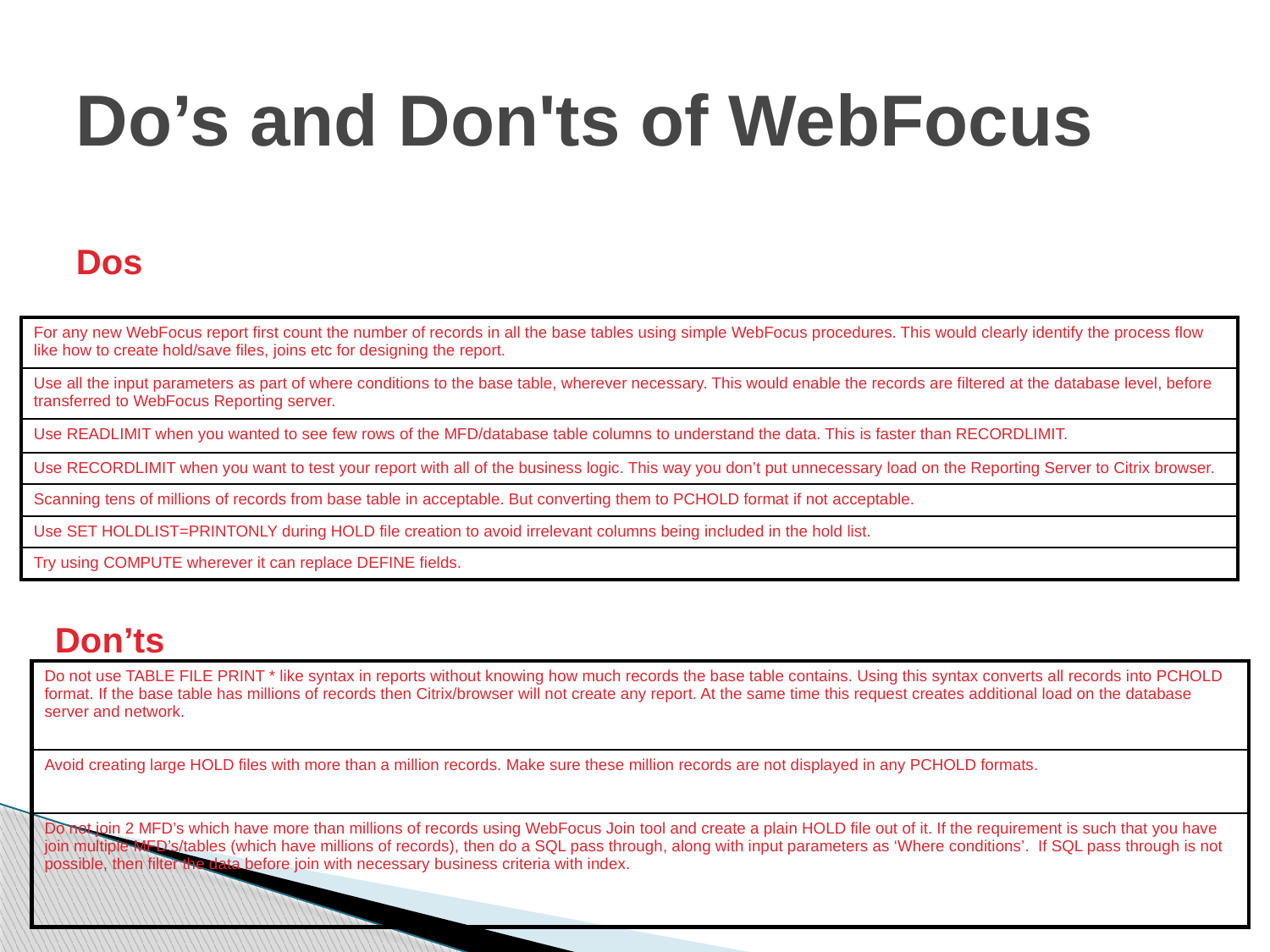

# Do’s and Don'ts of WebFocus
Dos
| For any new WebFocus report first count the number of records in all the base tables using simple WebFocus procedures. This would clearly identify the process flow like how to create hold/save files, joins etc for designing the report. |
| --- |
| Use all the input parameters as part of where conditions to the base table, wherever necessary. This would enable the records are filtered at the database level, before transferred to WebFocus Reporting server. |
| Use READLIMIT when you wanted to see few rows of the MFD/database table columns to understand the data. This is faster than RECORDLIMIT. |
| Use RECORDLIMIT when you want to test your report with all of the business logic. This way you don’t put unnecessary load on the Reporting Server to Citrix browser. |
| Scanning tens of millions of records from base table in acceptable. But converting them to PCHOLD format if not acceptable. |
| Use SET HOLDLIST=PRINTONLY during HOLD file creation to avoid irrelevant columns being included in the hold list. |
| Try using COMPUTE wherever it can replace DEFINE fields. |
Don’ts
| Do not use TABLE FILE PRINT \* like syntax in reports without knowing how much records the base table contains. Using this syntax converts all records into PCHOLD format. If the base table has millions of records then Citrix/browser will not create any report. At the same time this request creates additional load on the database server and network. |
| --- |
| Avoid creating large HOLD files with more than a million records. Make sure these million records are not displayed in any PCHOLD formats. |
| Do not join 2 MFD’s which have more than millions of records using WebFocus Join tool and create a plain HOLD file out of it. If the requirement is such that you have join multiple MFD’s/tables (which have millions of records), then do a SQL pass through, along with input parameters as ‘Where conditions’. If SQL pass through is not possible, then filter the data before join with necessary business criteria with index. |
80